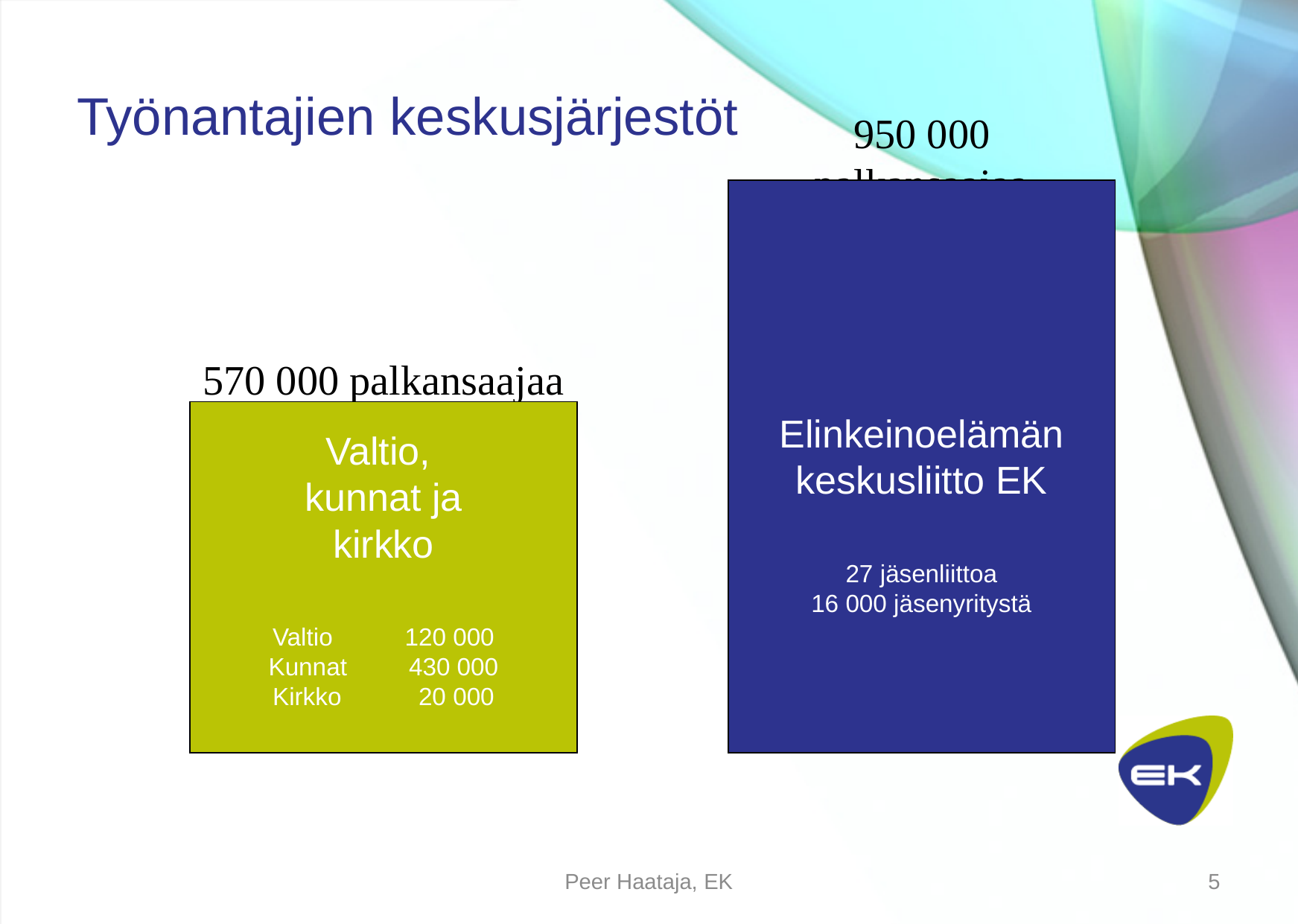

# Työnantajien keskusjärjestöt
950 000 palkansaajaa

Elinkeinoelämän keskusliitto EK

27 jäsenliittoa
16 000 jäsenyritystä
570 000 palkansaajaa

Valtio,
kunnat ja
kirkko

Valtio	   120 000
Kunnat         430 000
Kirkko	     20 000

Peer Haataja, EK
5